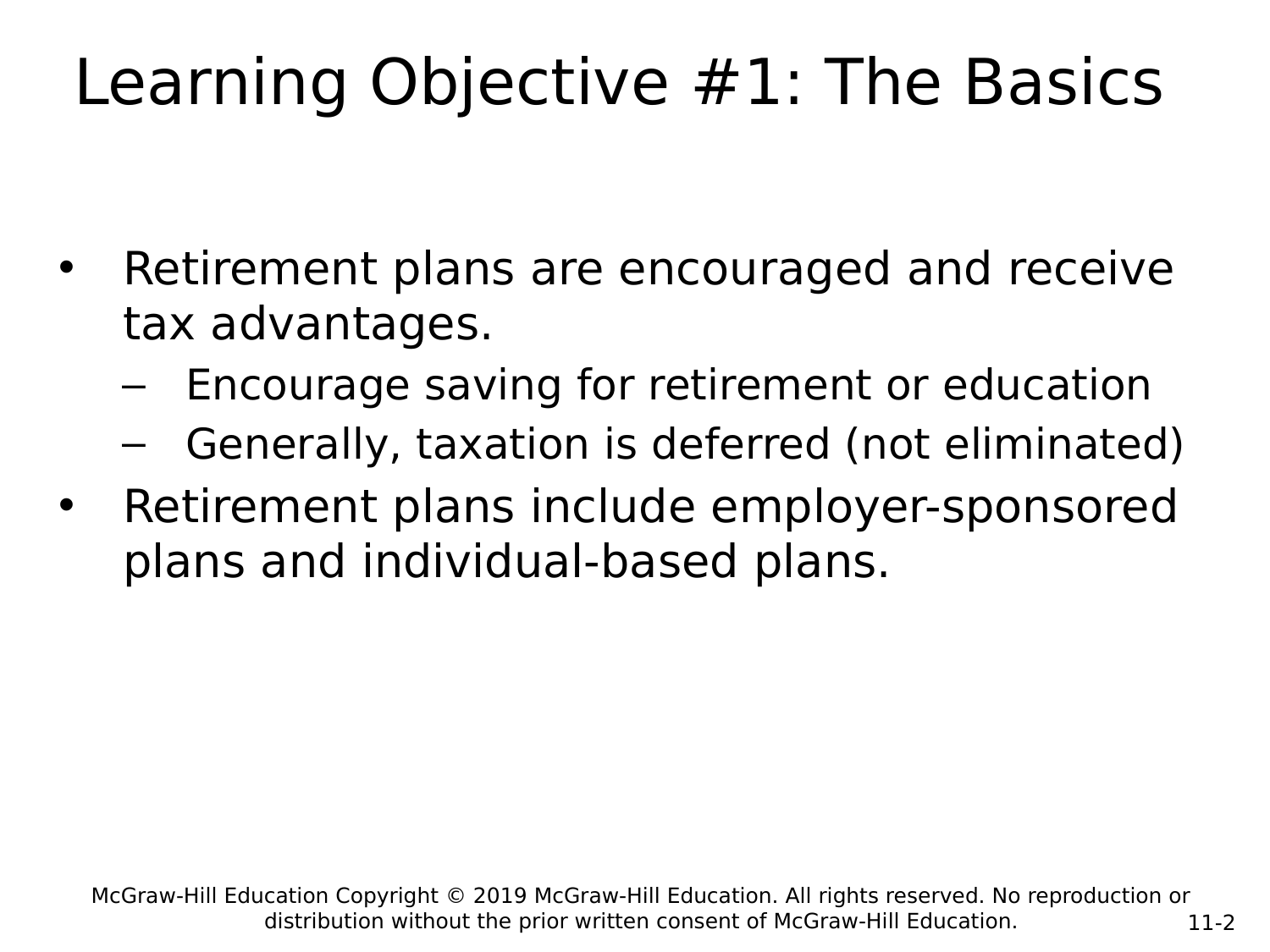

# Learning Objective #1: The Basics
Retirement plans are encouraged and receive tax advantages.
Encourage saving for retirement or education
Generally, taxation is deferred (not eliminated)
Retirement plans include employer-sponsored plans and individual-based plans.
McGraw-Hill Education Copyright © 2019 McGraw-Hill Education. All rights reserved. No reproduction or distribution without the prior written consent of McGraw-Hill Education.
11-2